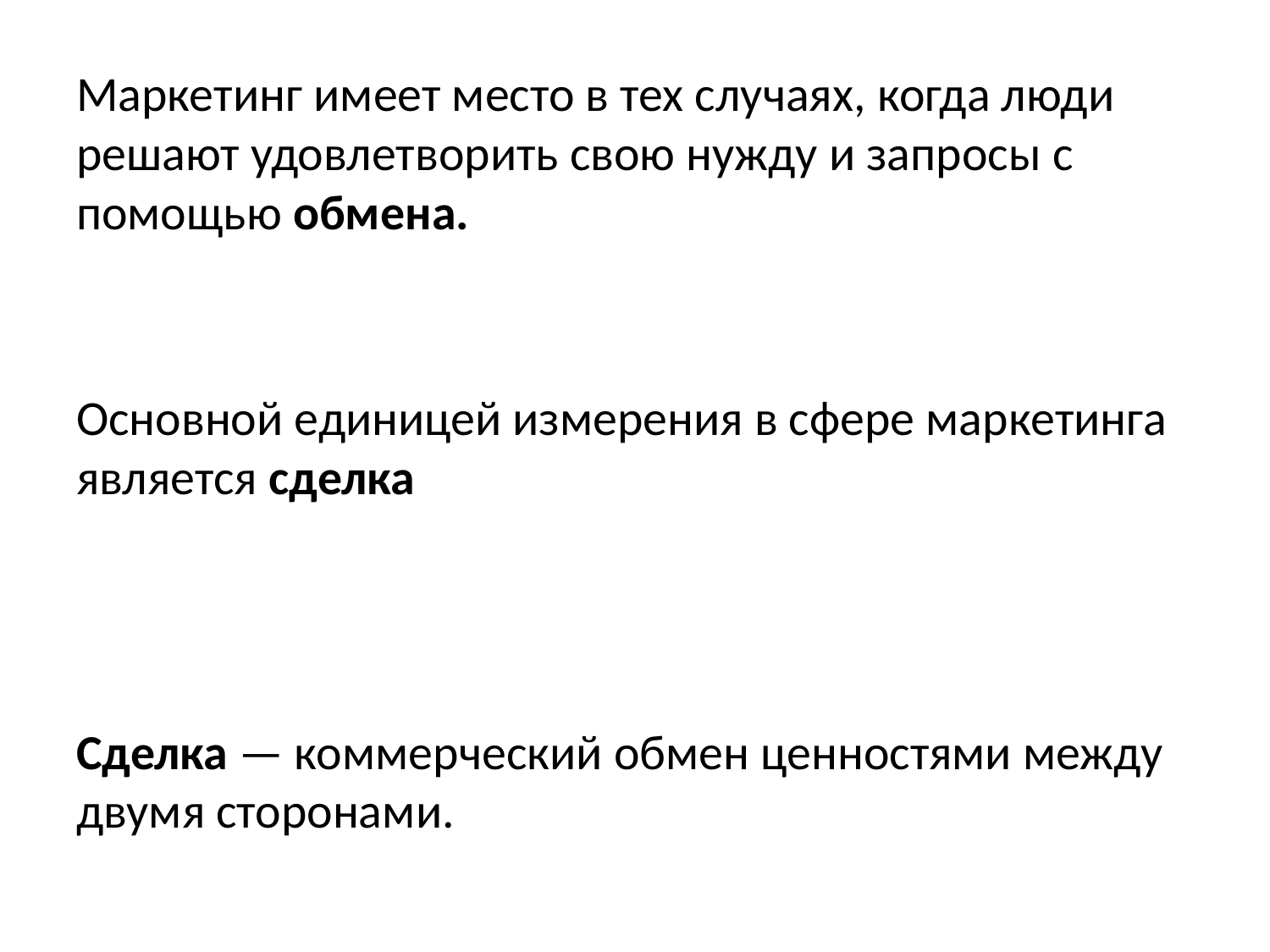

Маркетинг имеет место в тех случаях, когда люди решают удовлетворить свою нужду и запросы с помощью обмена.

Основной единицей измерения в сфере маркетинга является сделка

Сделка — коммерческий обмен ценностями между двумя сторонами.